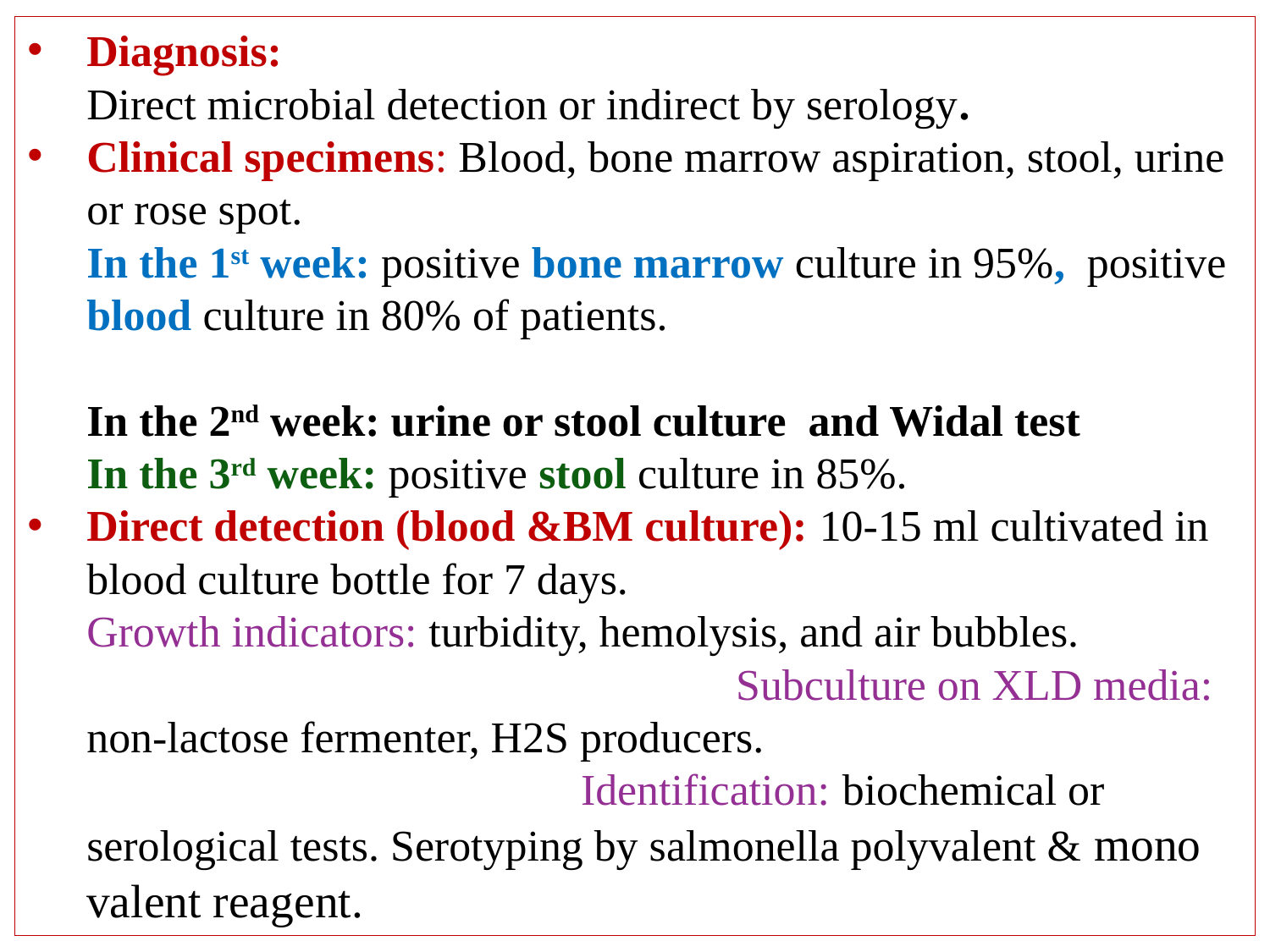

Diagnosis:                                                                                Direct microbial detection or indirect by serology.
Clinical specimens: Blood, bone marrow aspiration, stool, urine or rose spot.
In the 1st week: positive bone marrow culture in 95%,  positive blood culture in 80% of patients.
In the 2nd week: urine or stool culture  and Widal test
In the 3rd week: positive stool culture in 85%.
Direct detection (blood &BM culture): 10-15 ml cultivated in blood culture bottle for 7 days.
Growth indicators: turbidity, hemolysis, and air bubbles.                                                                          Subculture on XLD media:  non-lactose fermenter, H2S producers.                                                                                         Identification: biochemical or serological tests. Serotyping by salmonella polyvalent & mono valent reagent.